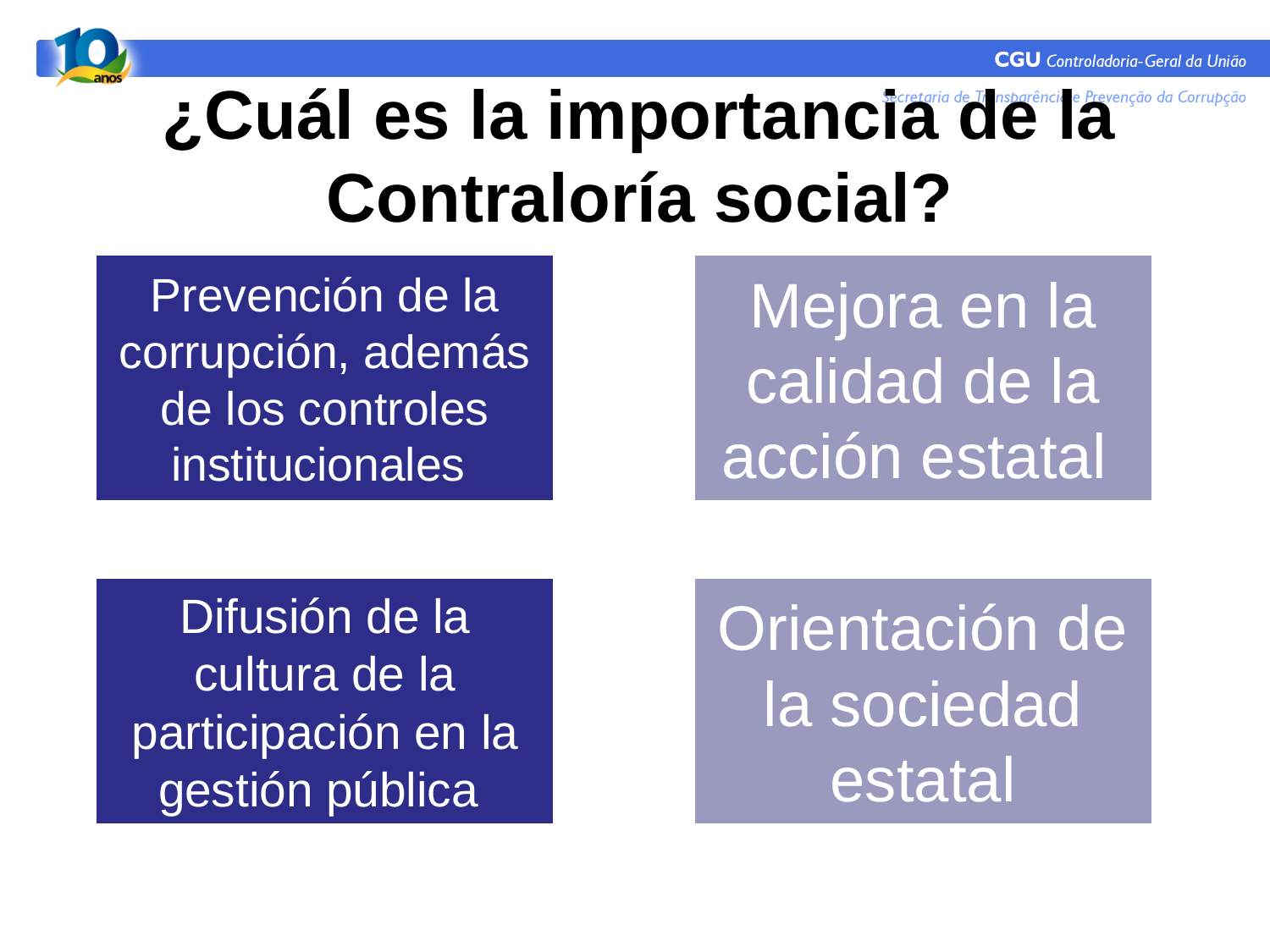

¿Cuál es la importancia de la Contraloría social?
Prevención de la corrupción, además de los controles institucionales
Mejora en la calidad de la acción estatal
Difusión de la cultura de la participación en la gestión pública
Orientación de la sociedad estatal